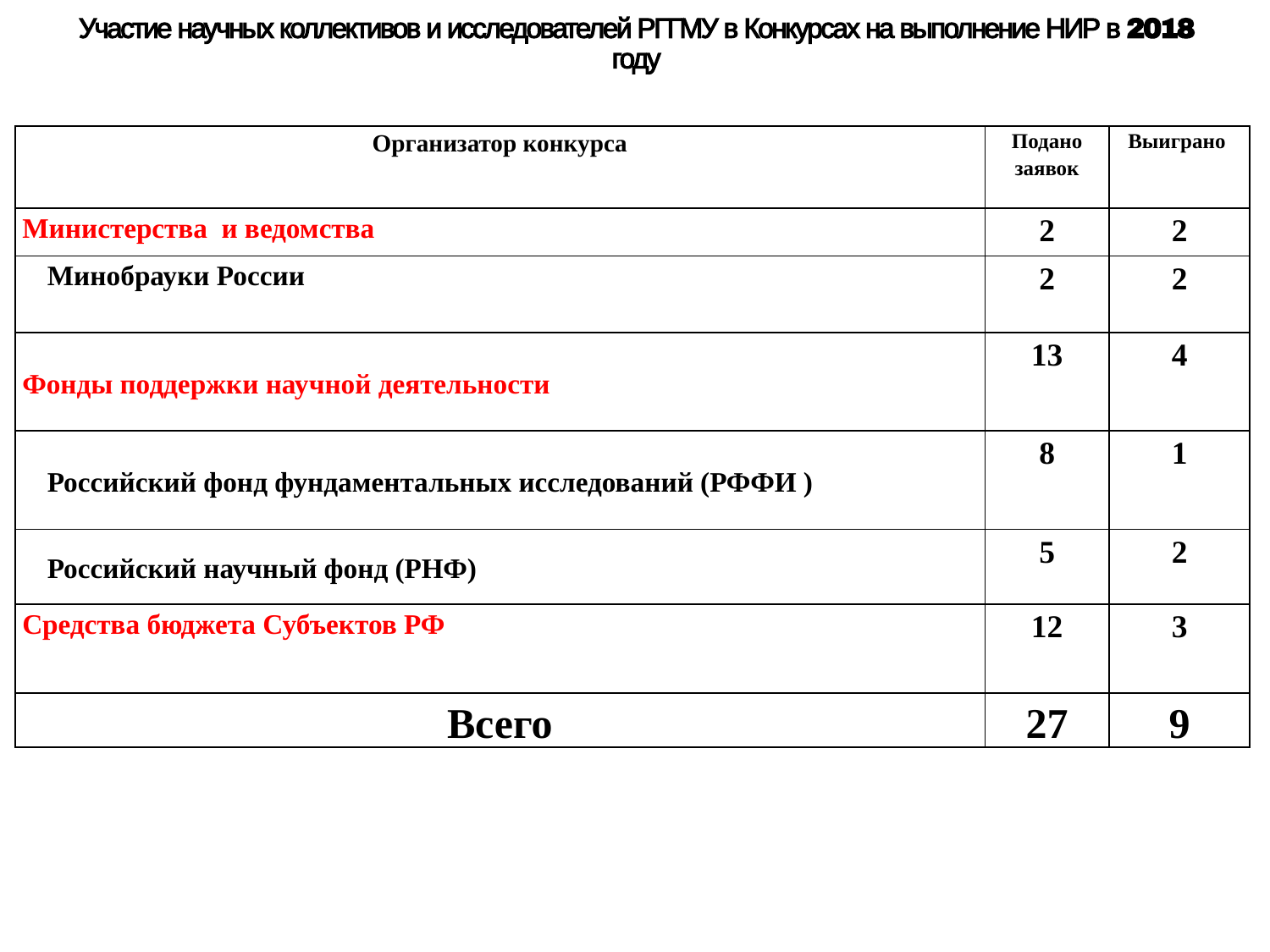

# Участие научных коллективов и исследователей РГГМУ в Конкурсах на выполнение НИР в 2018 году
| Организатор конкурса | Подано заявок | Выиграно |
| --- | --- | --- |
| Министерства и ведомства | 2 | 2 |
| Минобрауки России | 2 | 2 |
| Фонды поддержки научной деятельности | 13 | 4 |
| Российский фонд фундаментальных исследований (РФФИ ) | 8 | 1 |
| Российский научный фонд (РНФ) | 5 | 2 |
| Средства бюджета Субъектов РФ | 12 | 3 |
| Всего | 27 | 9 |